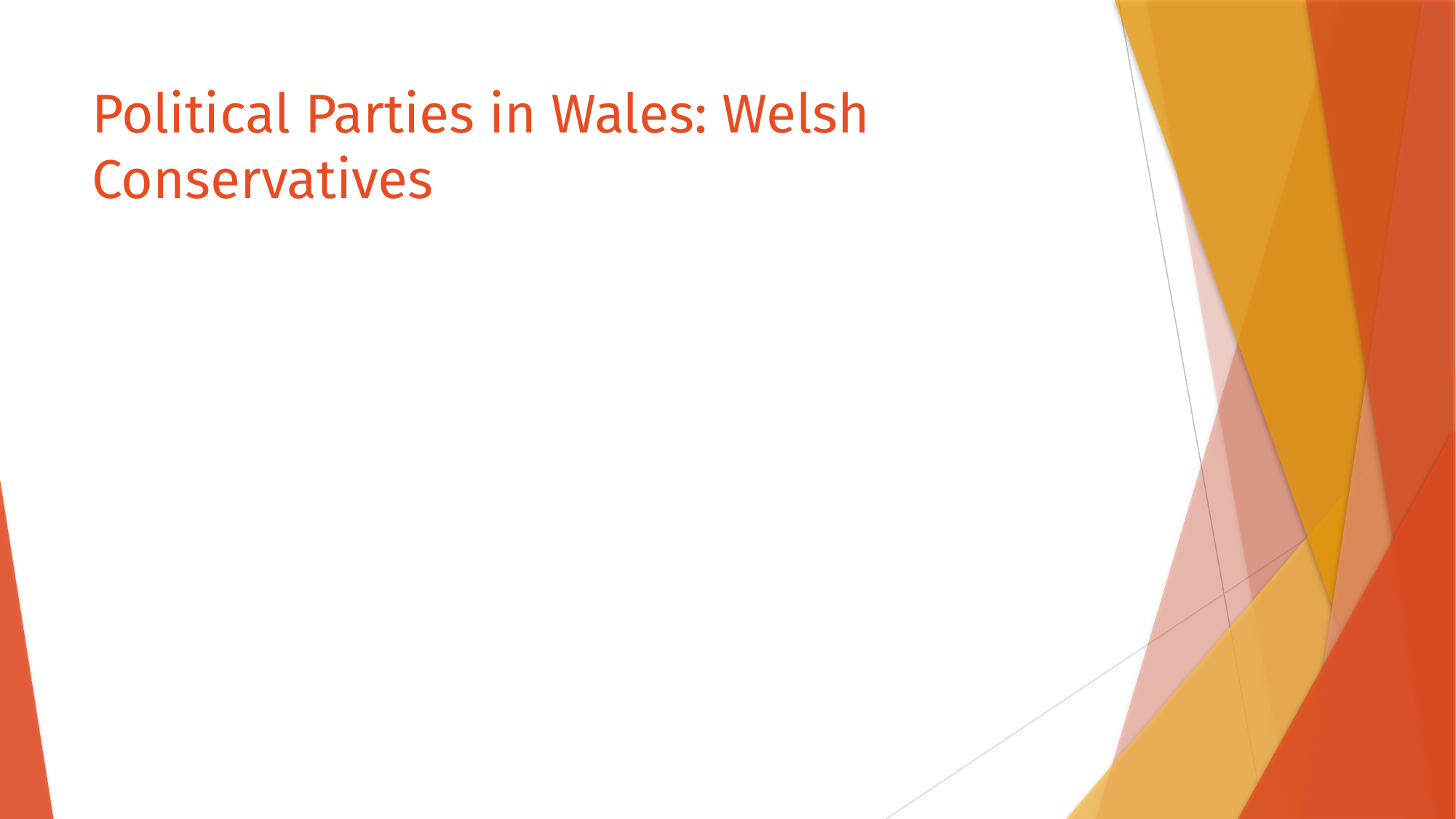

# Political Parties in Wales: Welsh Conservatives